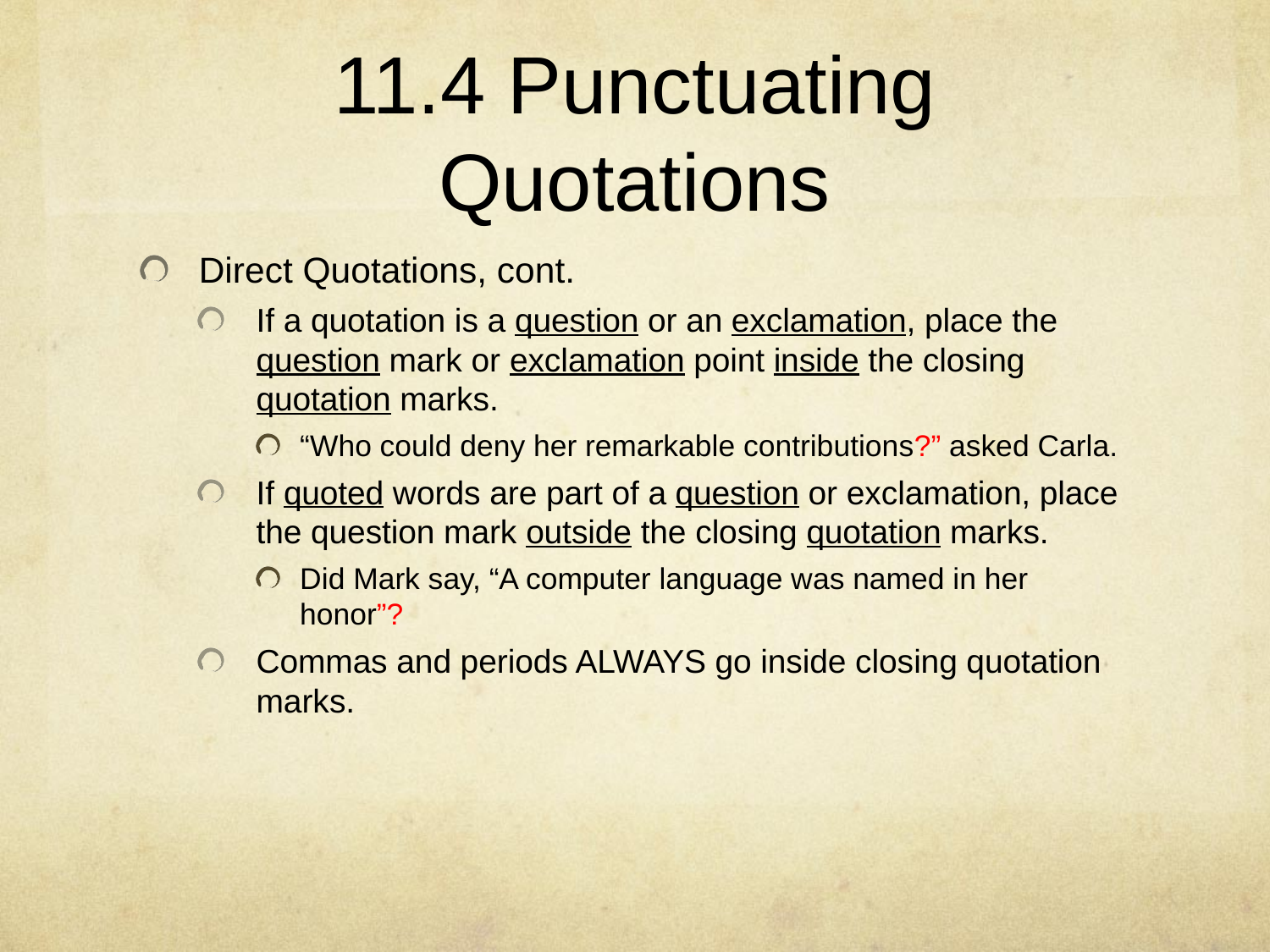

# 11.4 Punctuating Quotations
Direct Quotations, cont.
If a quotation is a question or an exclamation, place the question mark or exclamation point inside the closing quotation marks.
“Who could deny her remarkable contributions?” asked Carla.
If quoted words are part of a question or exclamation, place the question mark outside the closing quotation marks.
Did Mark say, “A computer language was named in her honor”?
Commas and periods ALWAYS go inside closing quotation marks.